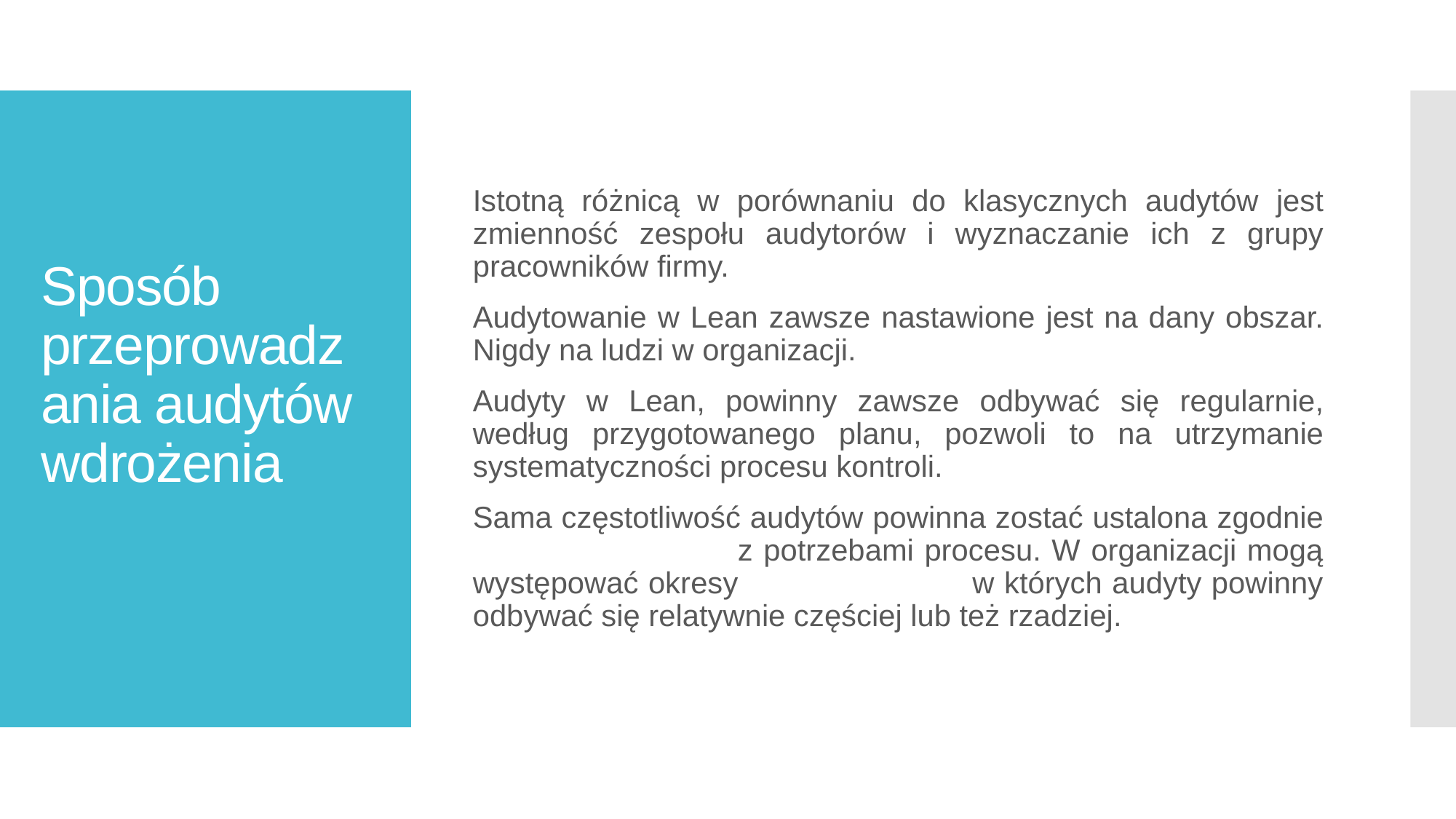

Istotną różnicą w porównaniu do klasycznych audytów jest zmienność zespołu audytorów i wyznaczanie ich z grupy pracowników firmy.
Audytowanie w Lean zawsze nastawione jest na dany obszar. Nigdy na ludzi w organizacji.
Audyty w Lean, powinny zawsze odbywać się regularnie, według przygotowanego planu, pozwoli to na utrzymanie systematyczności procesu kontroli.
Sama częstotliwość audytów powinna zostać ustalona zgodnie                          z potrzebami procesu. W organizacji mogą występować okresy                        w których audyty powinny odbywać się relatywnie częściej lub też rzadziej.
# Sposób przeprowadzania audytów wdrożenia